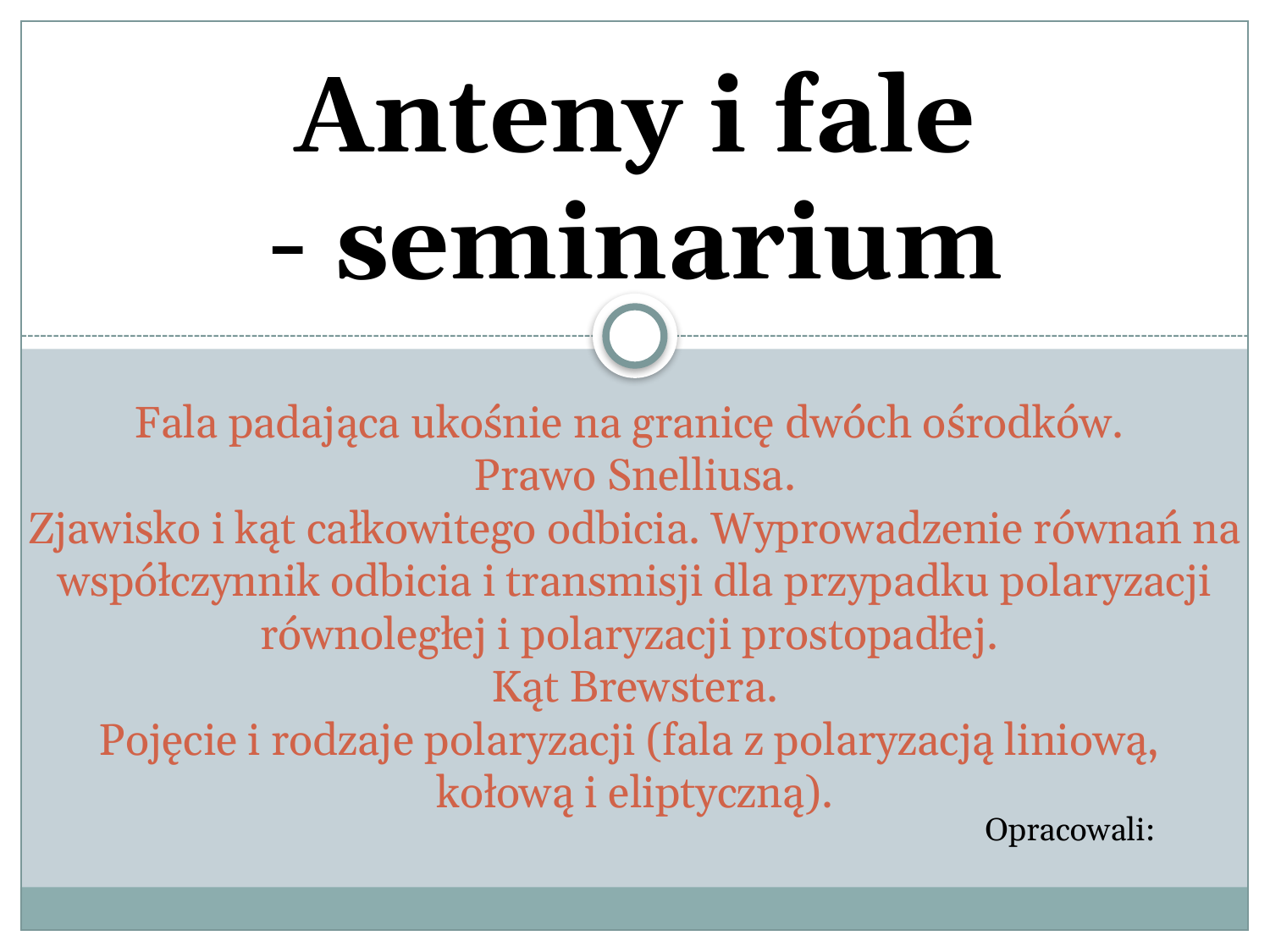

Anteny i fale
- seminarium
# Fala padająca ukośnie na granicę dwóch ośrodków. Prawo Snelliusa. Zjawisko i kąt całkowitego odbicia. Wyprowadzenie równań na współczynnik odbicia i transmisji dla przypadku polaryzacji równoległej i polaryzacji prostopadłej. Kąt Brewstera. Pojęcie i rodzaje polaryzacji (fala z polaryzacją liniową, kołową i eliptyczną).
Opracowali: